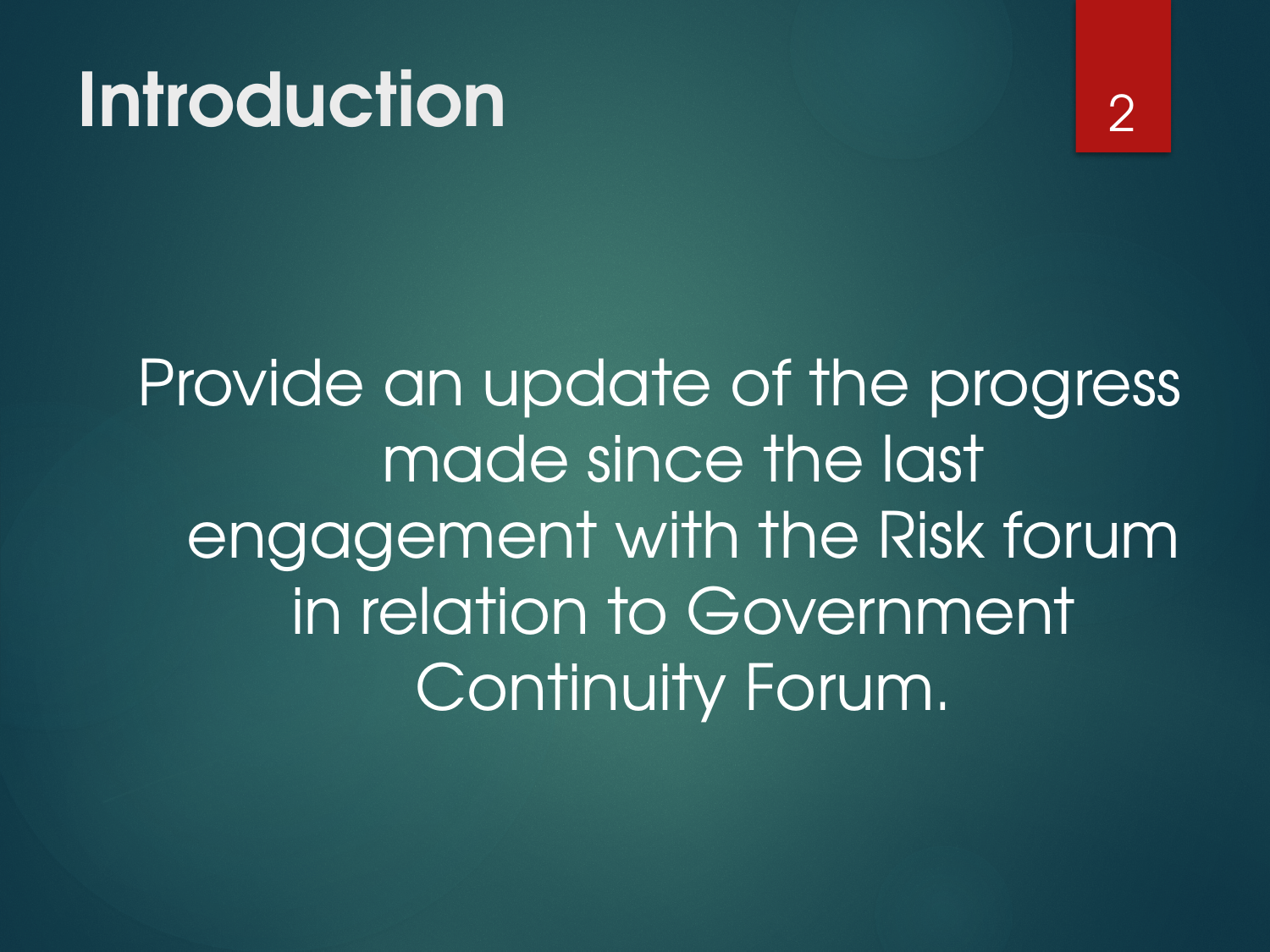

2
# Introduction
Provide an update of the progress made since the last engagement with the Risk forum in relation to Government Continuity Forum.